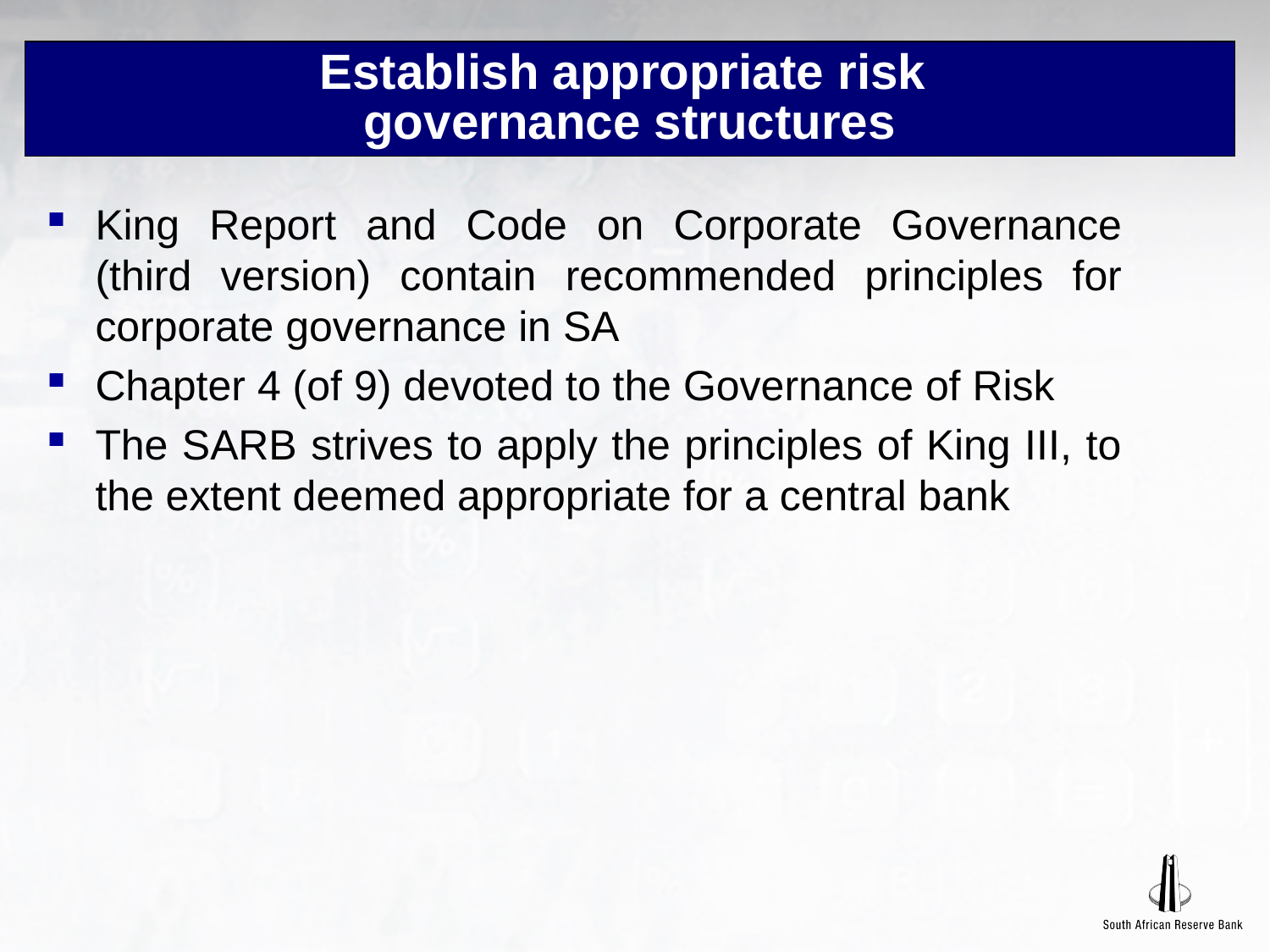

# Establish appropriate risk governance structures
King Report and Code on Corporate Governance (third version) contain recommended principles for corporate governance in SA
Chapter 4 (of 9) devoted to the Governance of Risk
The SARB strives to apply the principles of King III, to the extent deemed appropriate for a central bank